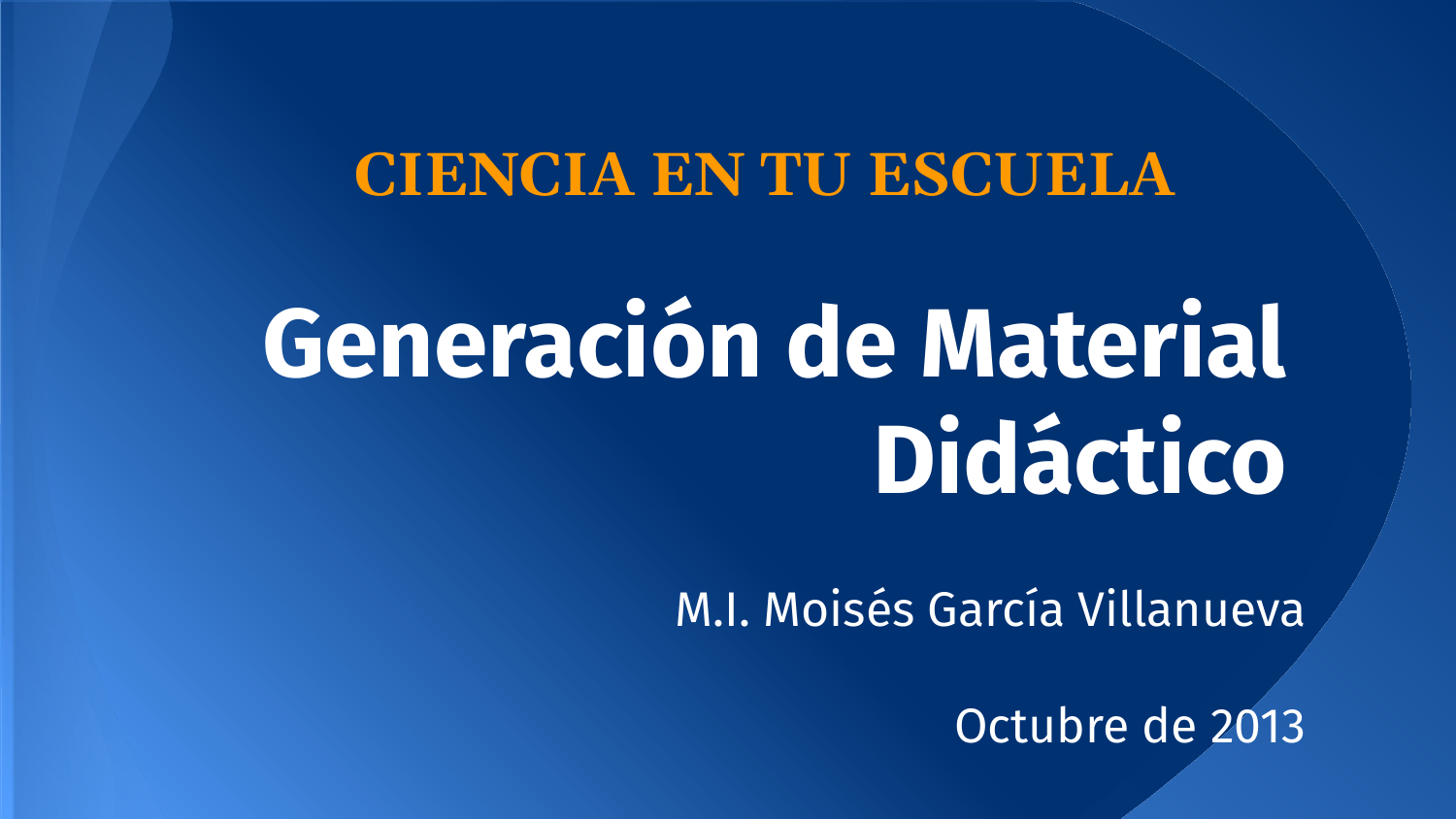

# CIENCIA EN TU ESCUELA

Generación de Material Didáctico
M.I. Moisés García Villanueva

Octubre de 2013